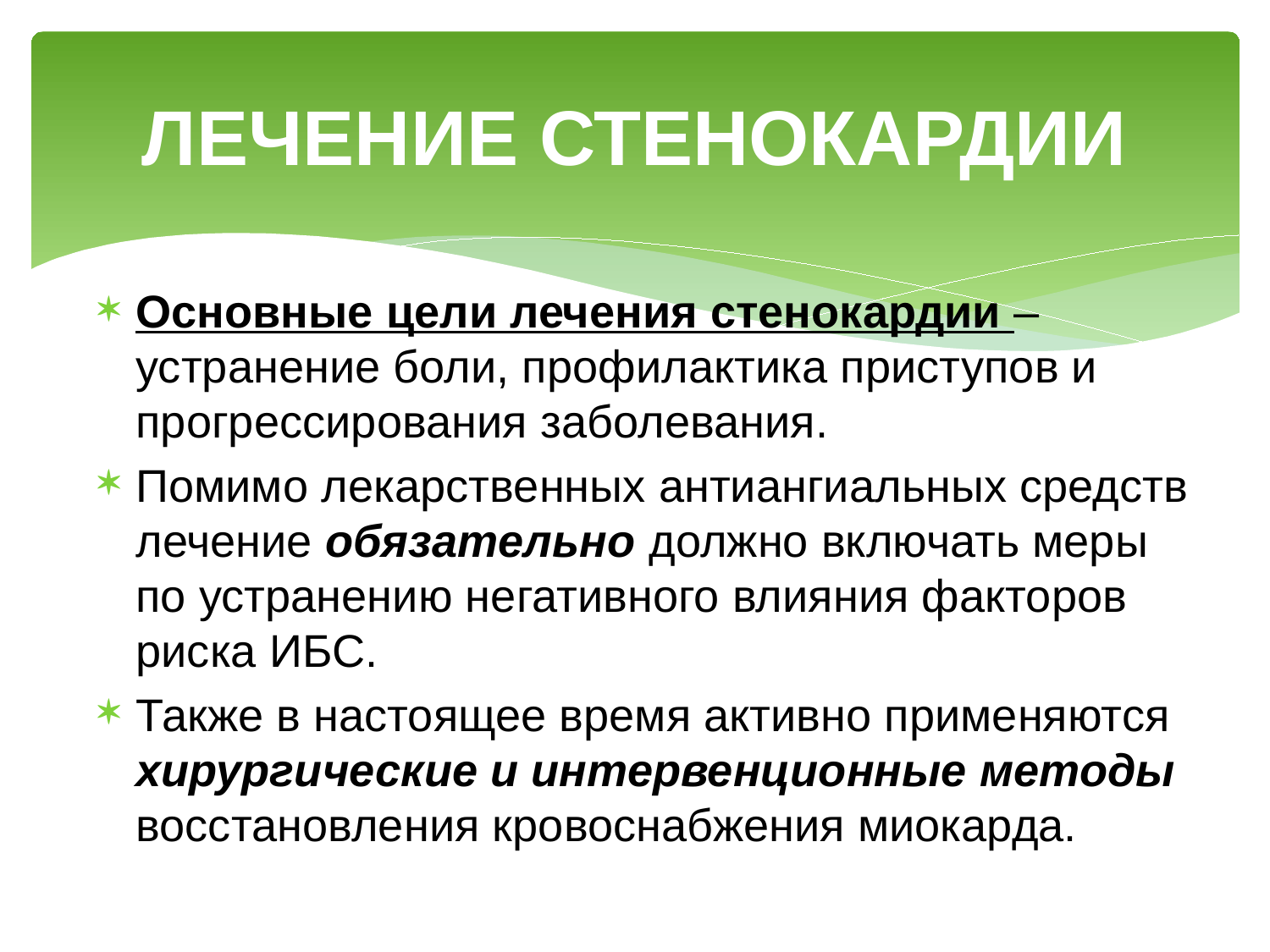

# ЛЕЧЕНИЕ СТЕНОКАРДИИ
Основные цели лечения стенокардии – устранение боли, профилактика приступов и прогрессирования заболевания.
Помимо лекарственных антиангиальных средств лечение обязательно должно включать меры по устранению негативного влияния факторов риска ИБС.
Также в настоящее время активно применяются хирургические и интервенционные методы восстановления кровоснабжения миокарда.